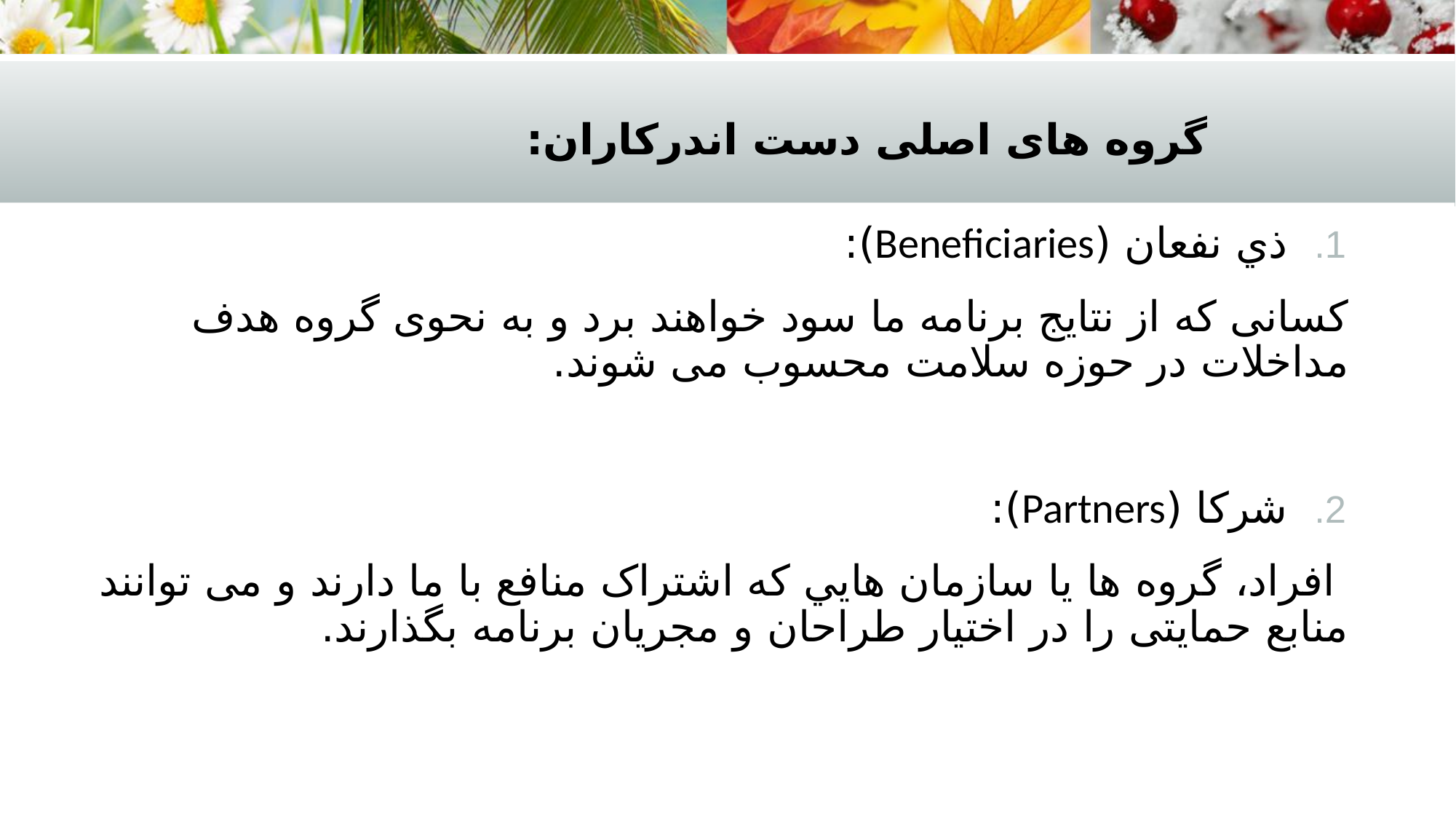

# گروه های اصلی دست اندرکاران:
ذي نفعان (Beneficiaries):
کسانی که از نتايج برنامه ما سود خواهند برد و به نحوی گروه هدف مداخلات در حوزه سلامت محسوب می شوند.

شرکا (Partners):
 افراد، گروه ها يا سازمان هايي که اشتراک منافع با ما دارند و می توانند منابع حمايتی را در اختيار طراحان و مجريان برنامه بگذارند.